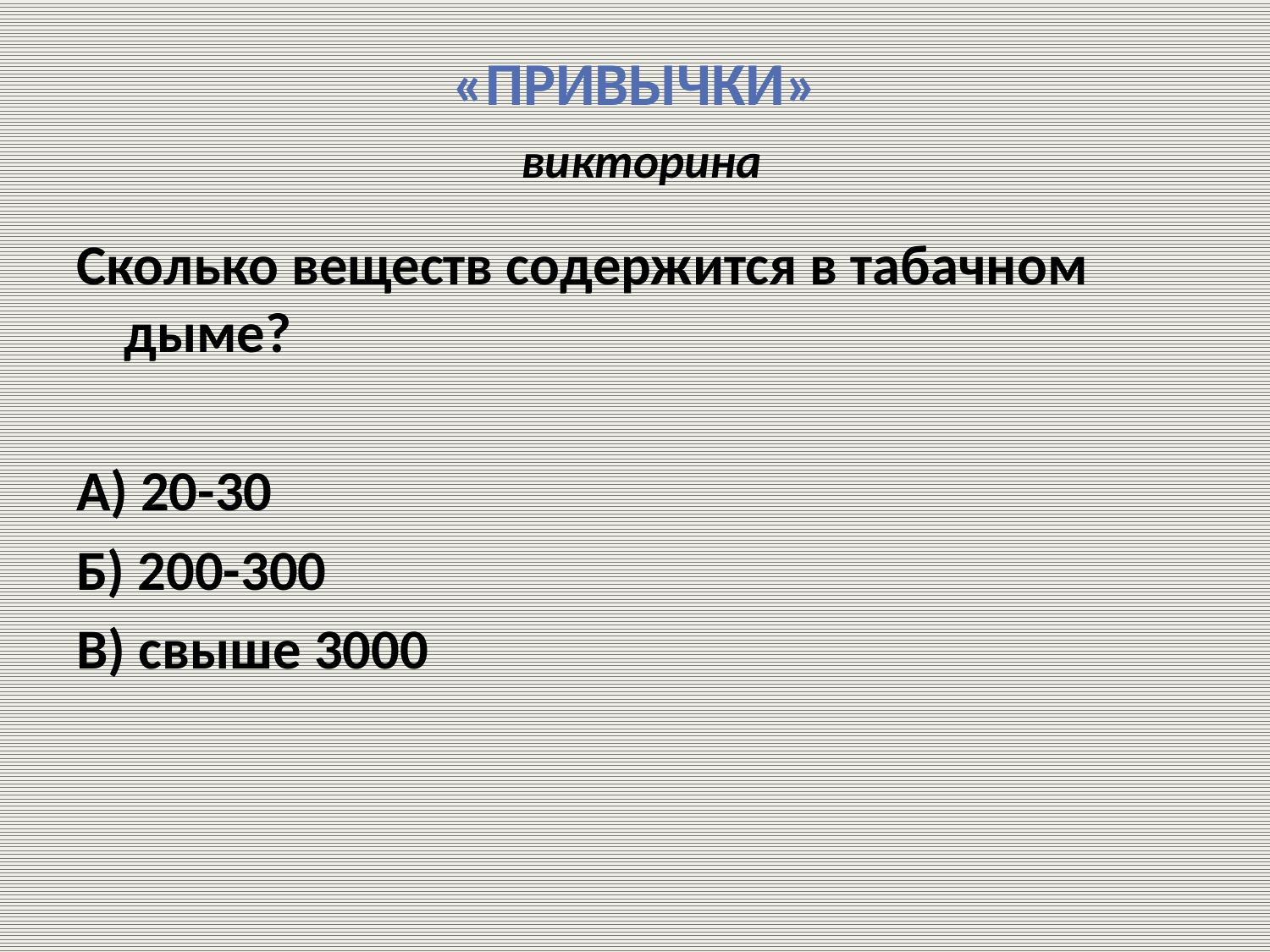

# «ПРИВЫЧКИ» викторина
Сколько веществ содержится в табачном дыме?

А) 20-30
Б) 200-300
В) свыше 3000